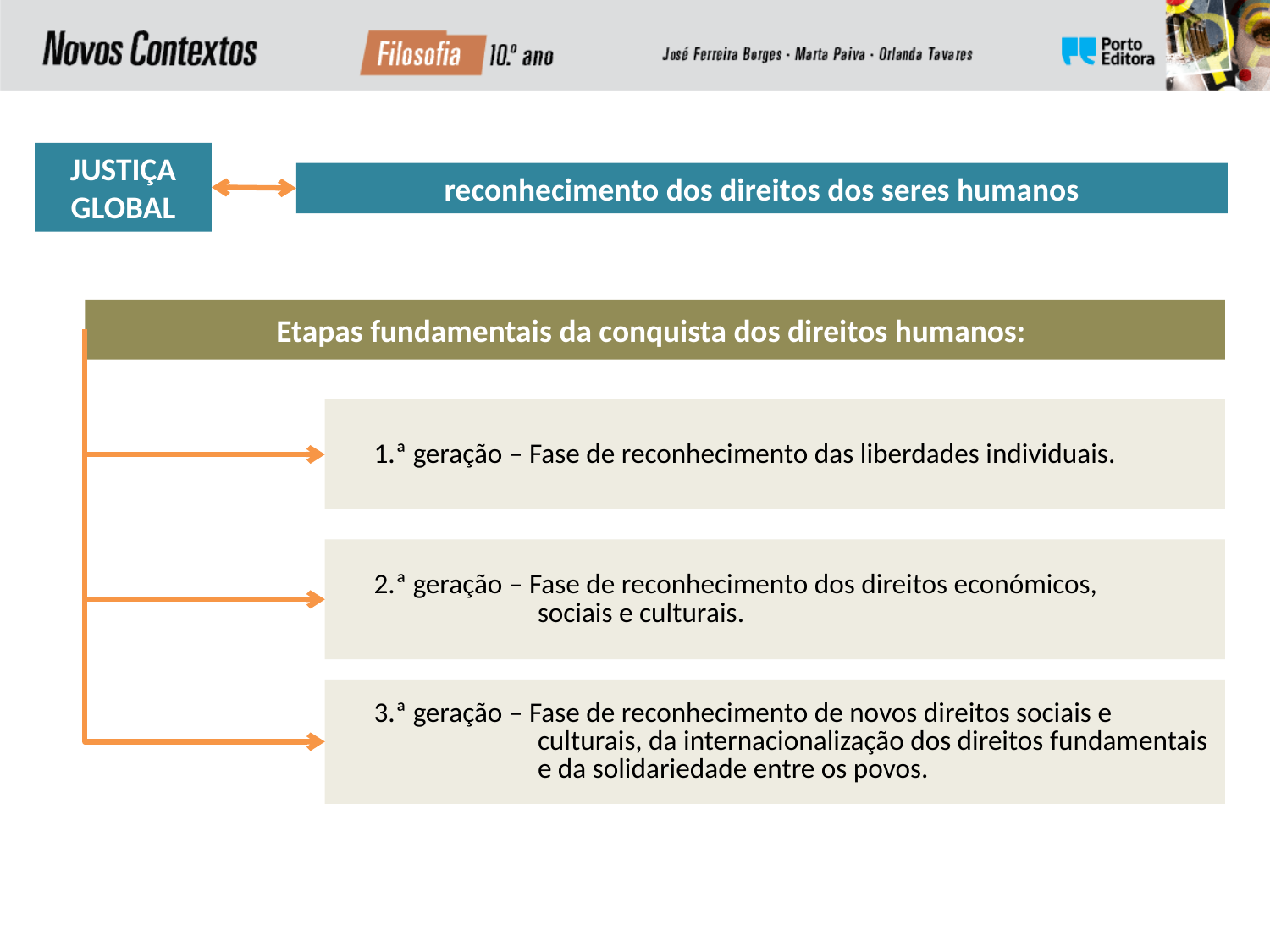

JUSTIÇA GLOBAL
reconhecimento dos direitos dos seres humanos
Etapas fundamentais da conquista dos direitos humanos:
1.ª geração – Fase de reconhecimento das liberdades individuais.
2.ª geração – Fase de reconhecimento dos direitos económicos,
	sociais e culturais.
3.ª geração – Fase de reconhecimento de novos direitos sociais e culturais, da internacionalização dos direitos fundamentais e da solidariedade entre os povos.